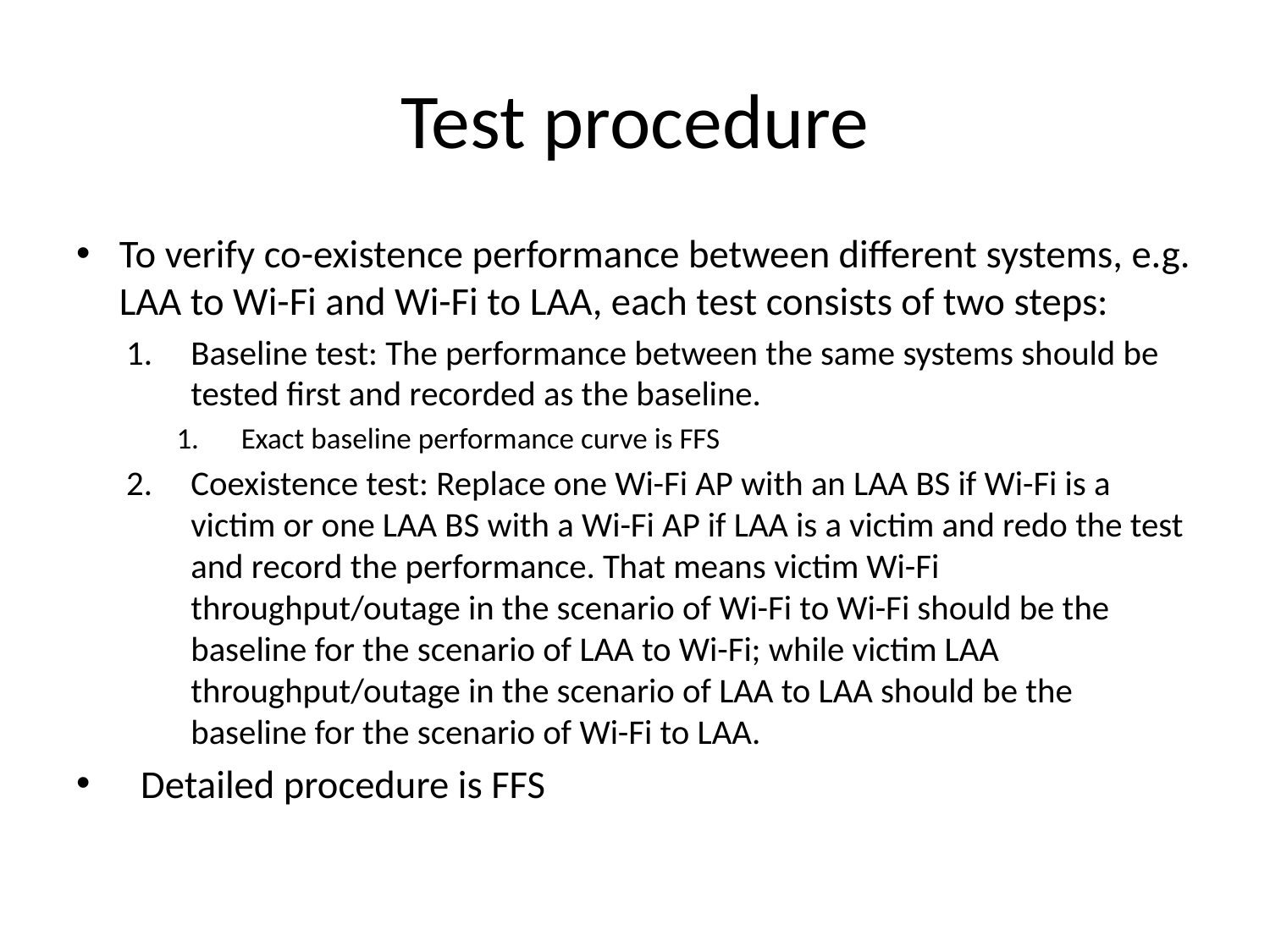

# Test procedure
To verify co-existence performance between different systems, e.g. LAA to Wi-Fi and Wi-Fi to LAA, each test consists of two steps:
Baseline test: The performance between the same systems should be tested first and recorded as the baseline.
Exact baseline performance curve is FFS
Coexistence test: Replace one Wi-Fi AP with an LAA BS if Wi-Fi is a victim or one LAA BS with a Wi-Fi AP if LAA is a victim and redo the test and record the performance. That means victim Wi-Fi throughput/outage in the scenario of Wi-Fi to Wi-Fi should be the baseline for the scenario of LAA to Wi-Fi; while victim LAA throughput/outage in the scenario of LAA to LAA should be the baseline for the scenario of Wi-Fi to LAA.
Detailed procedure is FFS